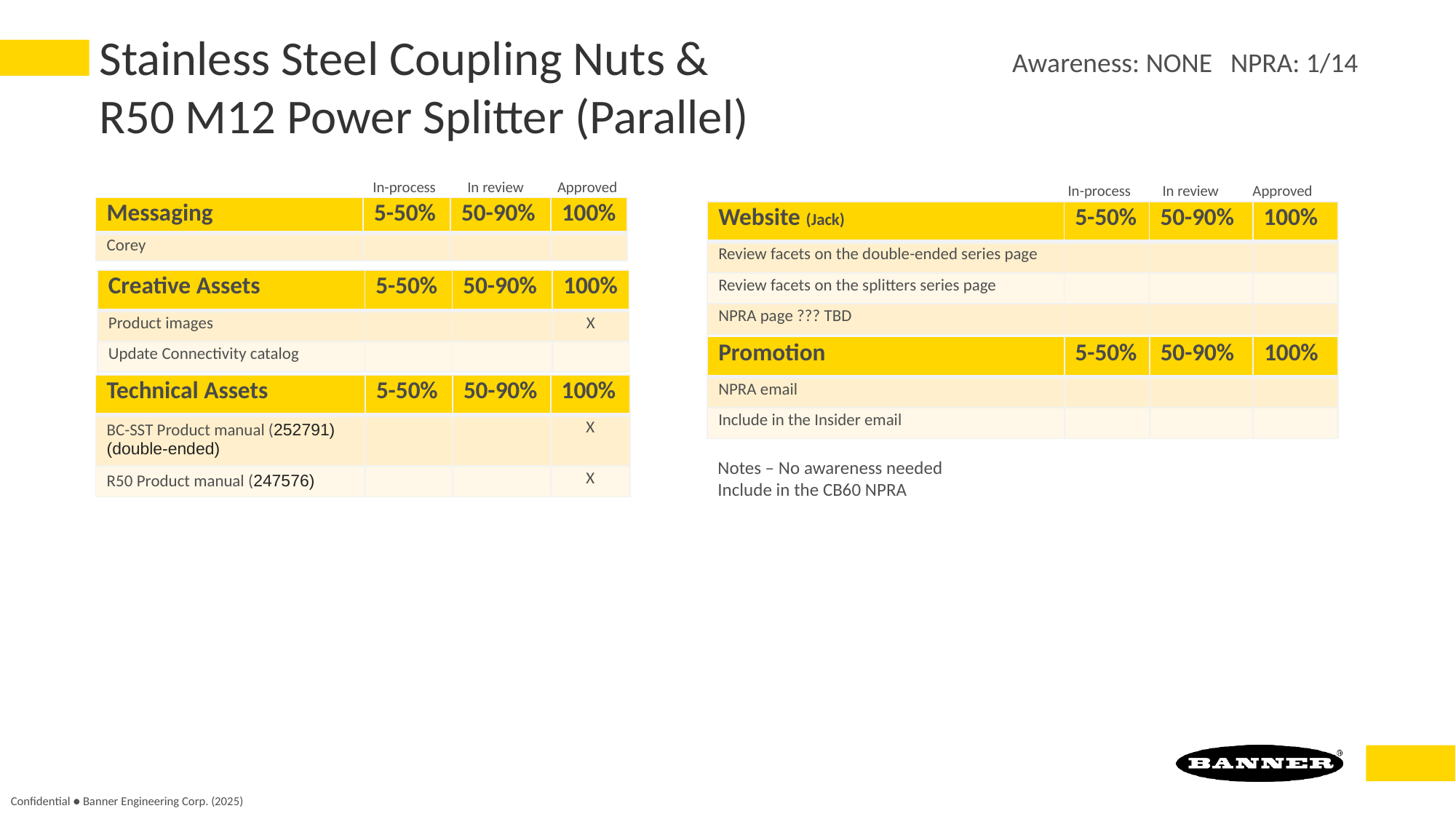

# Stainless Steel Coupling Nuts & R50 M12 Power Splitter (Parallel)
Awareness: NONE	NPRA: 1/14
In-process
In review
Approved
In-process
In review
Approved
| Messaging | 5-50% | 50-90% | 100% |
| --- | --- | --- | --- |
| Corey |  |  |  |
| Website (Jack) | 5-50% | 50-90% | 100% |
| --- | --- | --- | --- |
| Review facets on the double-ended series page |  |  |  |
| Review facets on the splitters series page |  |  |  |
| NPRA page ??? TBD |  |  |  |
| Creative Assets | 5-50% | 50-90% | 100% |
| --- | --- | --- | --- |
| Product images |  |  | X |
| Update Connectivity catalog |  |  |  |
| Promotion | 5-50% | 50-90% | 100% |
| --- | --- | --- | --- |
| NPRA email |  |  |  |
| Include in the Insider email |  |  |  |
| Technical Assets | 5-50% | 50-90% | 100% |
| --- | --- | --- | --- |
| BC-SST Product manual (252791) (double-ended) |  |  | X |
| R50 Product manual (247576) |  |  | X |
Notes – No awareness needed
Include in the CB60 NPRA